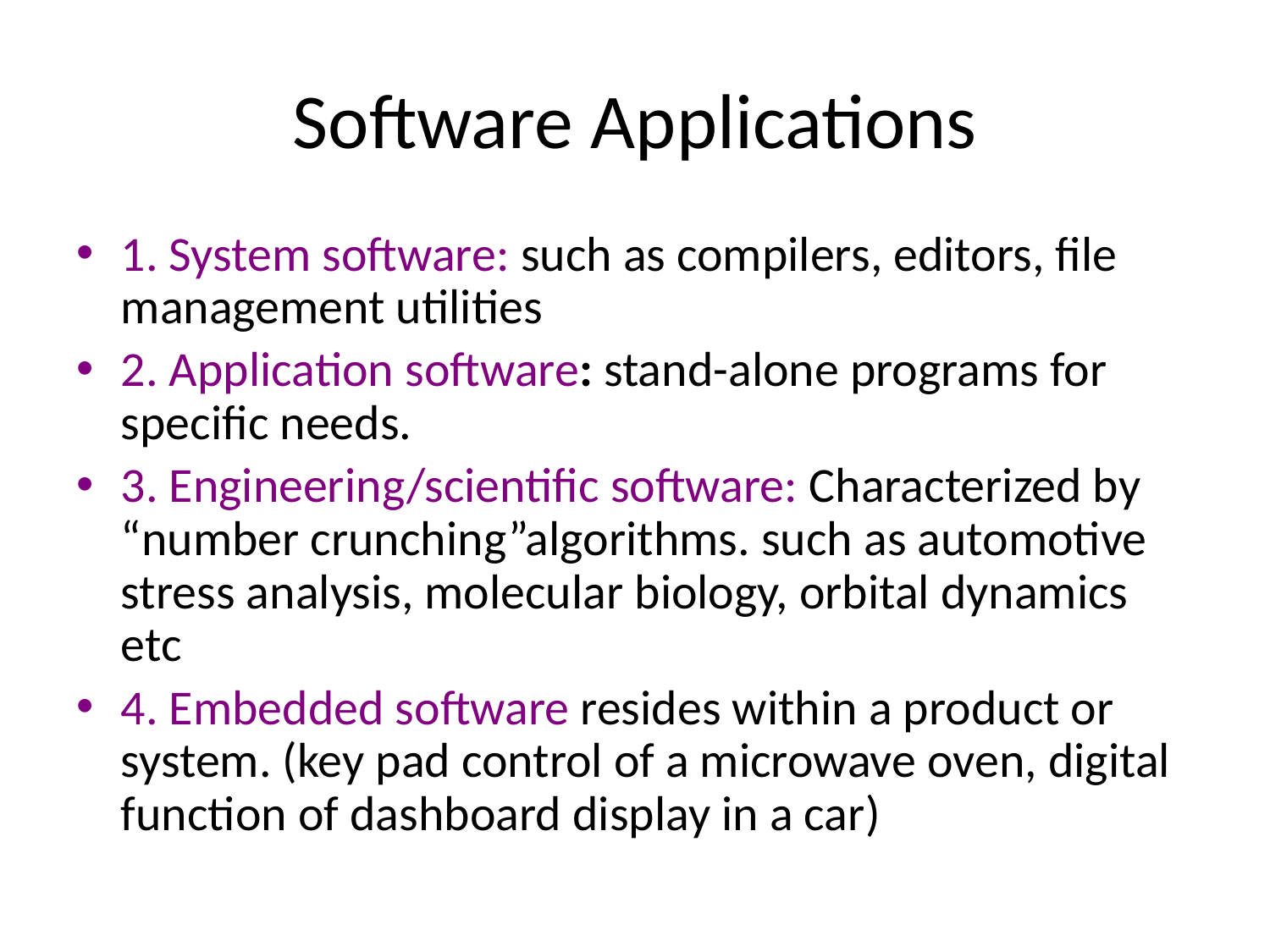

# Software Applications
1. System software: such as compilers, editors, file management utilities
2. Application software: stand-alone programs for specific needs.
3. Engineering/scientific software: Characterized by “number crunching”algorithms. such as automotive stress analysis, molecular biology, orbital dynamics etc
4. Embedded software resides within a product or system. (key pad control of a microwave oven, digital function of dashboard display in a car)